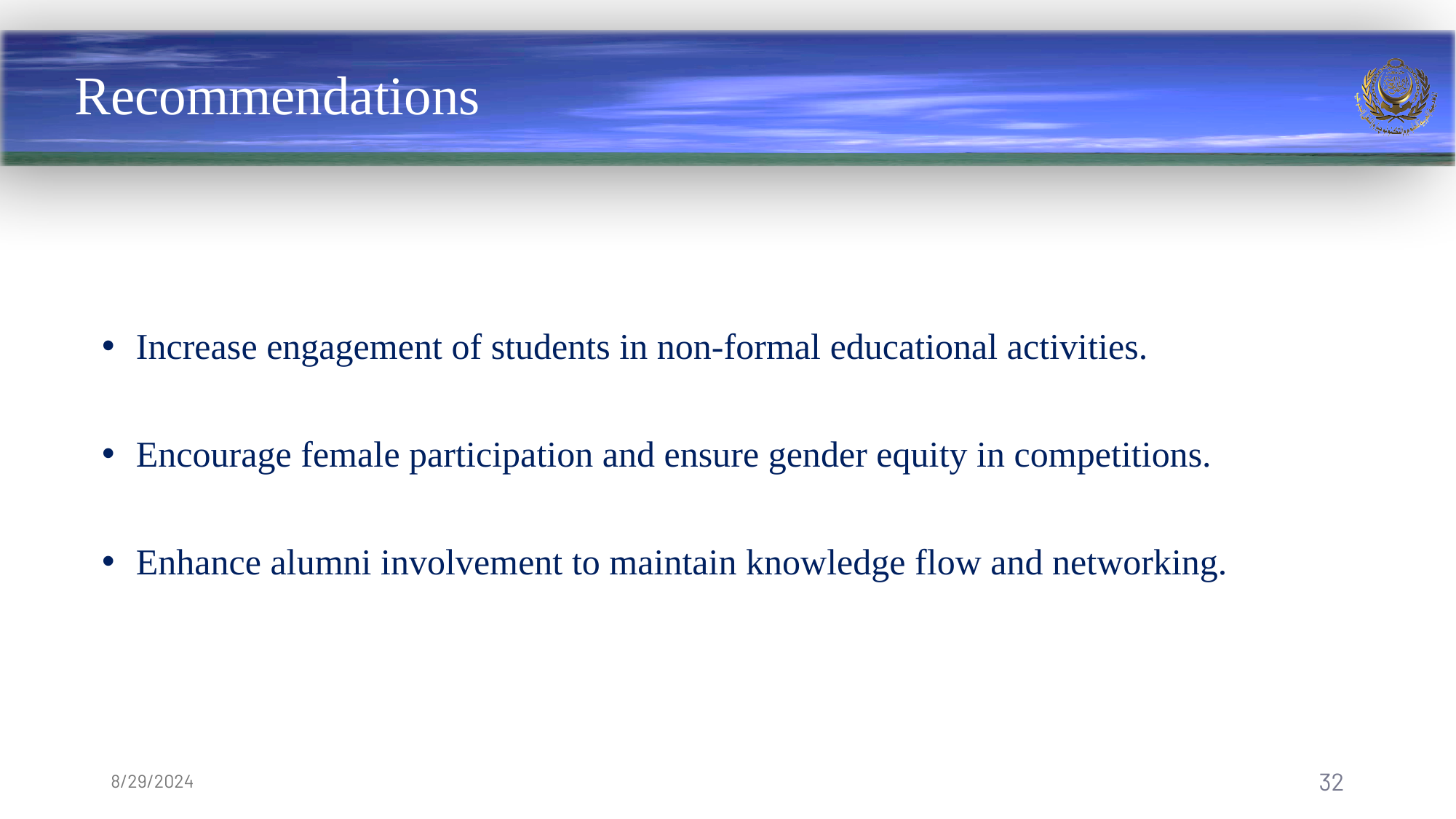

# Recommendations

Increase engagement of students in non-formal educational activities.

Encourage female participation and ensure gender equity in competitions.

Enhance alumni involvement to maintain knowledge flow and networking.
8/29/2024

32